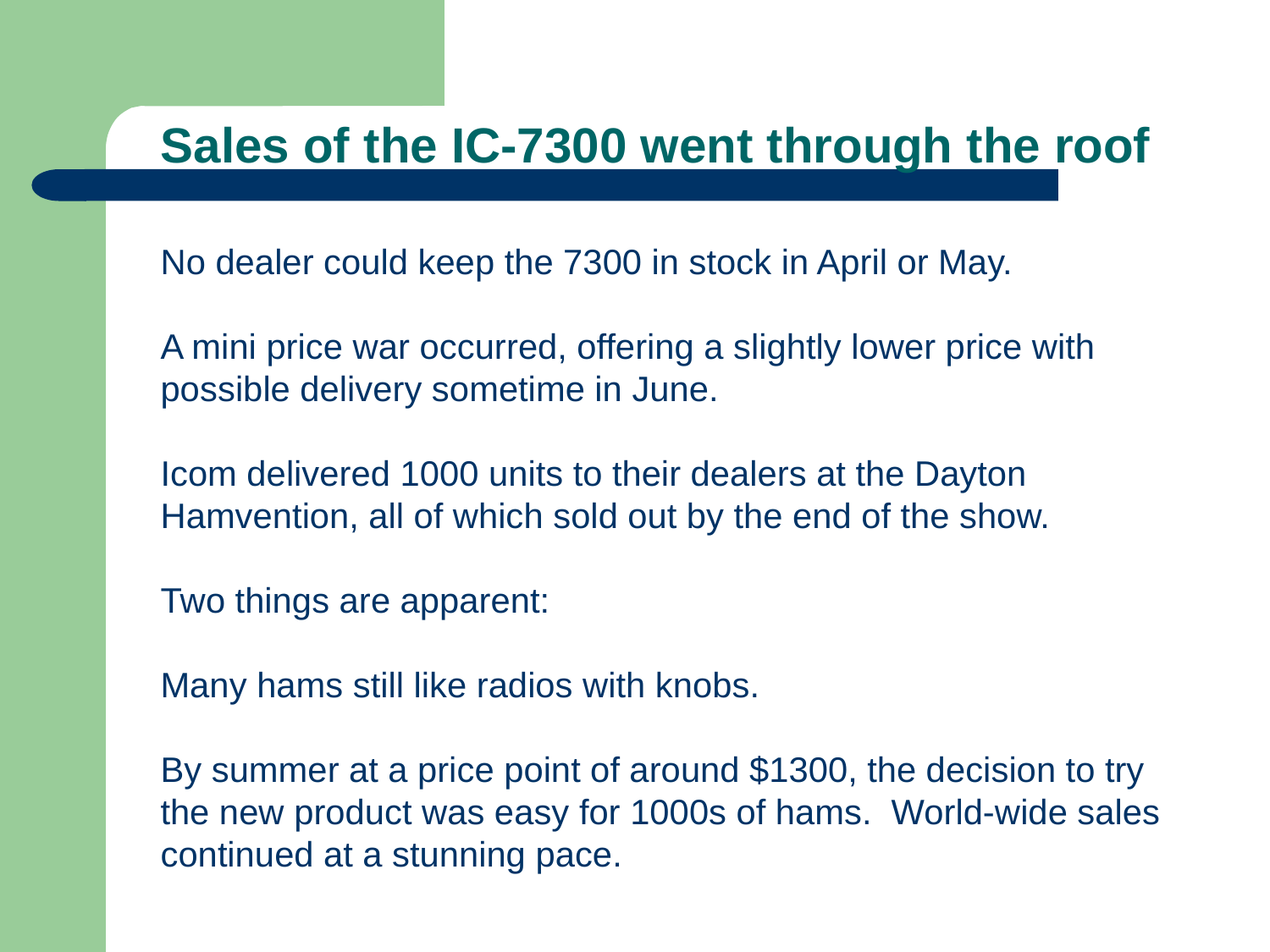

# Sales of the IC-7300 went through the roof
No dealer could keep the 7300 in stock in April or May.

A mini price war occurred, offering a slightly lower price with possible delivery sometime in June.

Icom delivered 1000 units to their dealers at the Dayton Hamvention, all of which sold out by the end of the show.

Two things are apparent:

Many hams still like radios with knobs.

By summer at a price point of around $1300, the decision to try the new product was easy for 1000s of hams.  World-wide sales continued at a stunning pace.